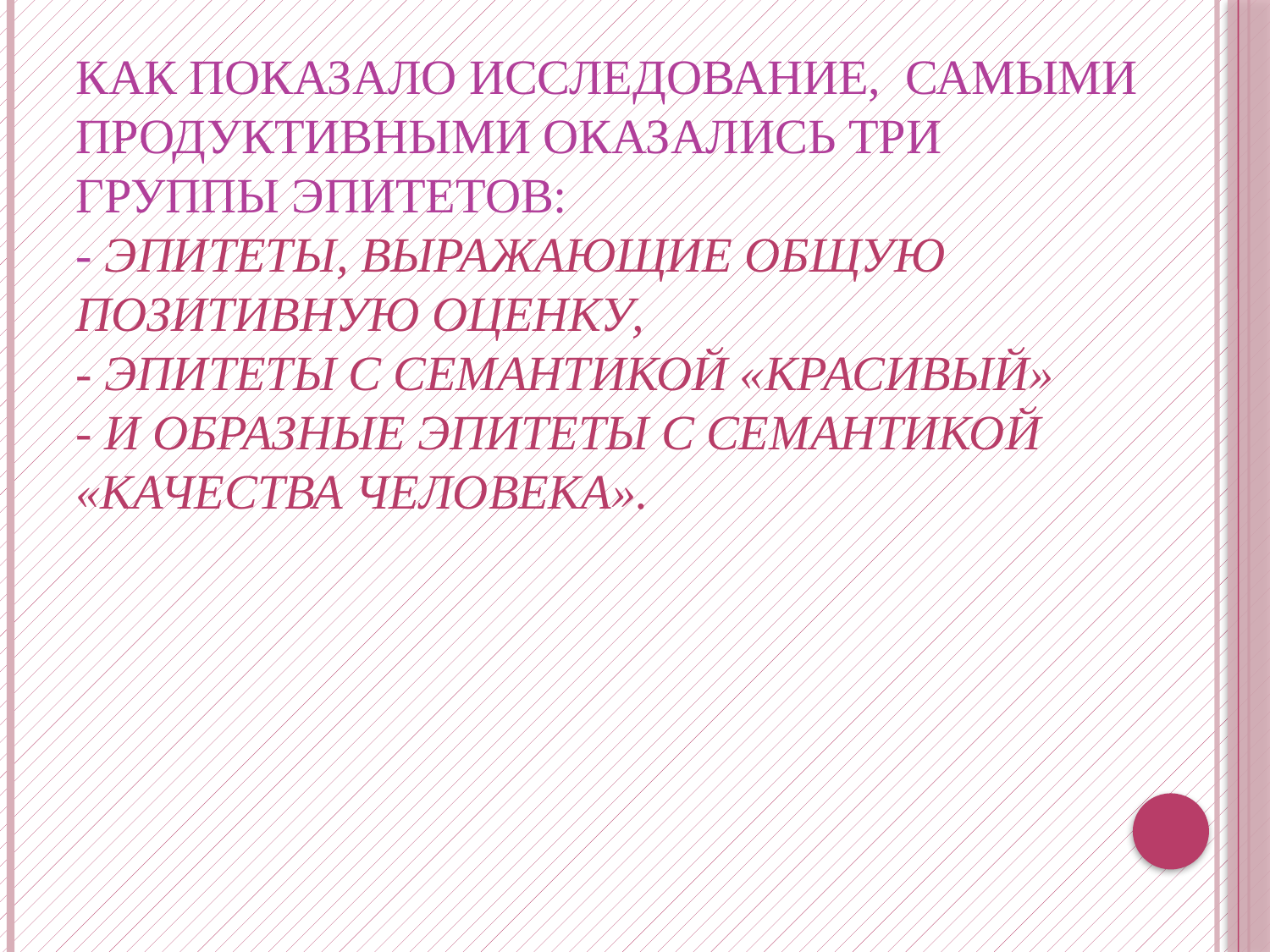

# Как показало исследование,  самыми продуктивными оказались три группы эпитетов: - эпитеты, выражающие общую позитивную оценку, - эпитеты с семантикой «красивый» - и образные эпитеты с семантикой «качества человека».